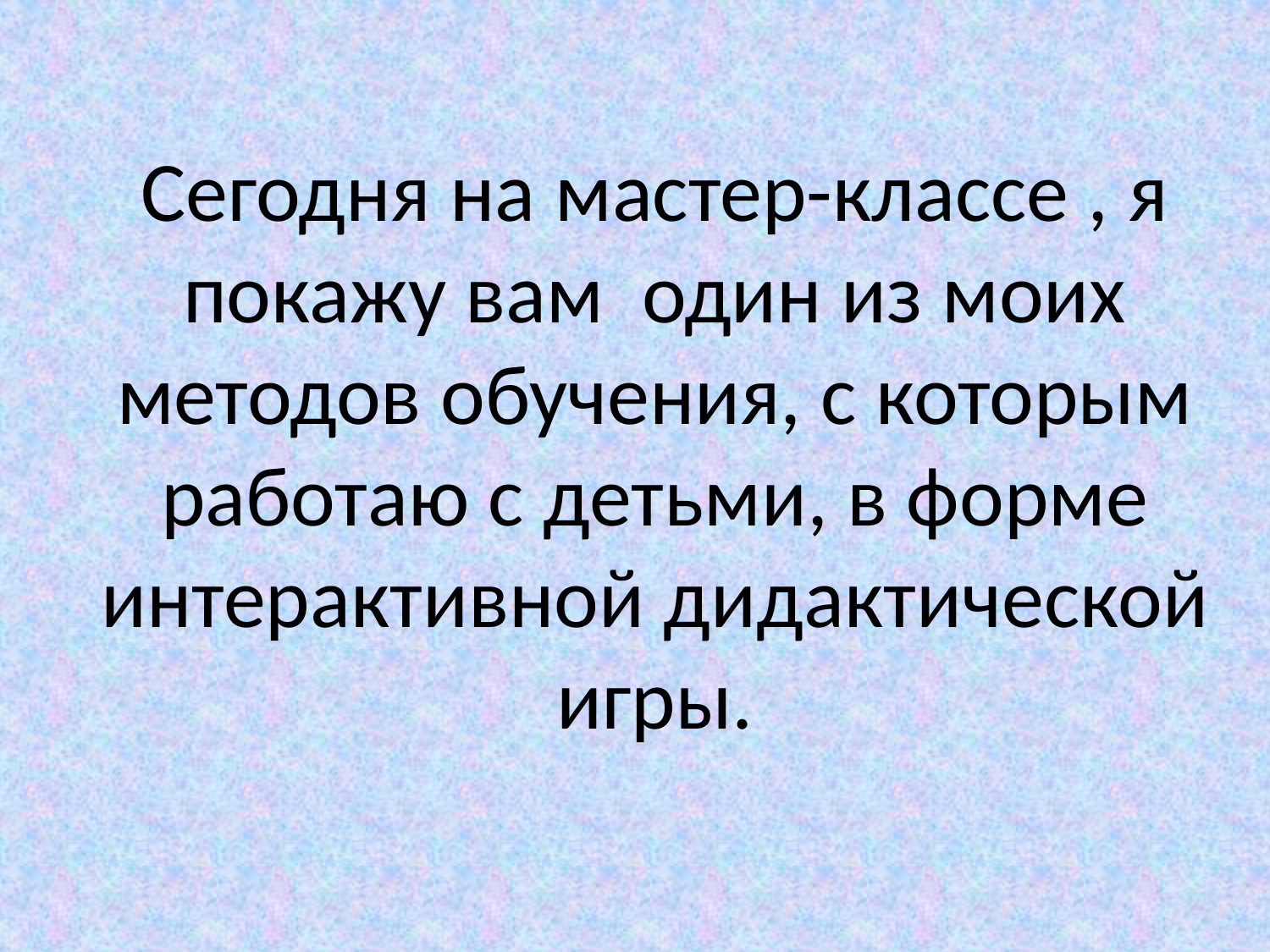

Сегодня на мастер-классе , я покажу вам  один из моих методов обучения, с которым работаю с детьми, в форме интерактивной дидактической игры.